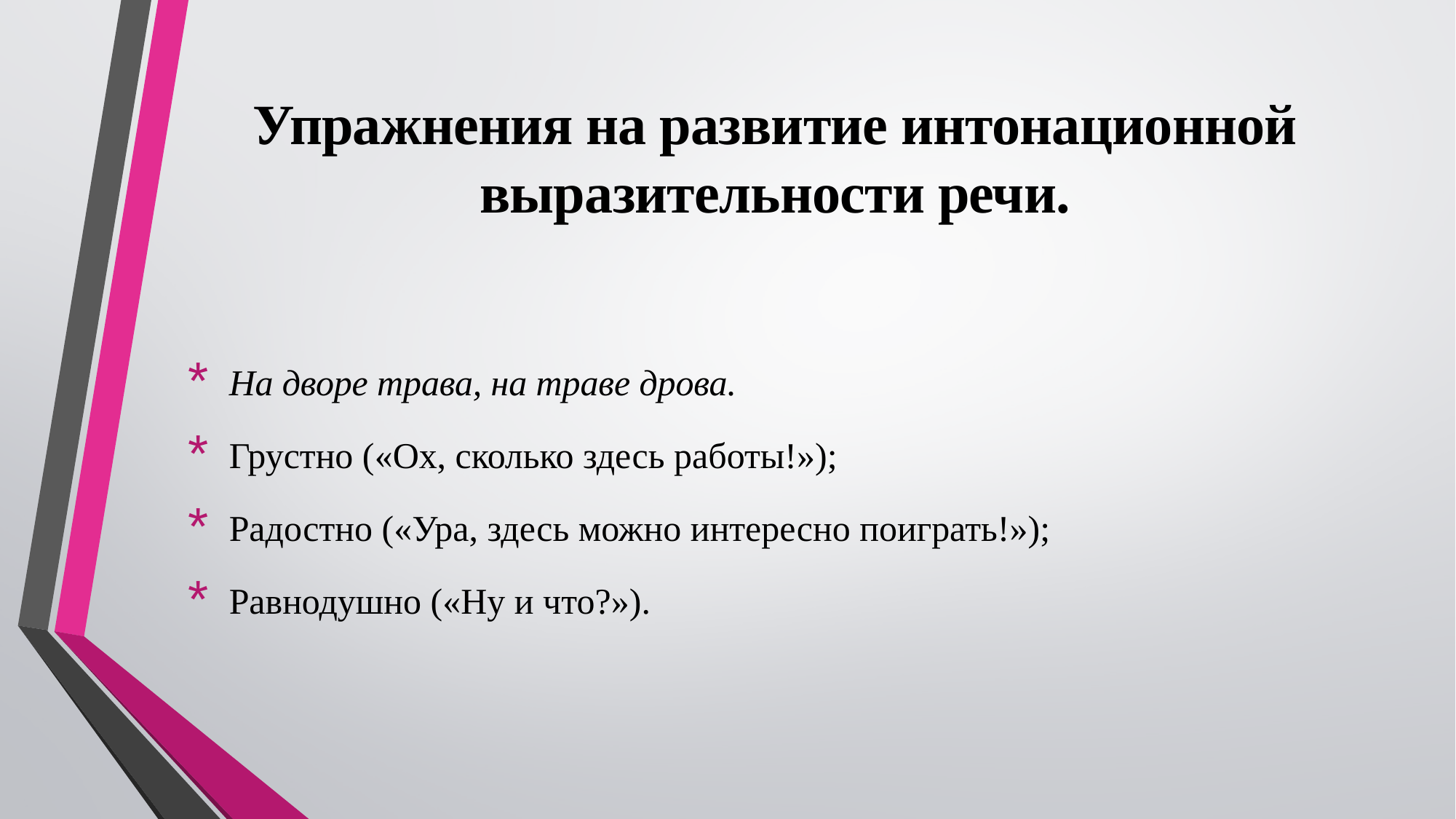

# Упражнения на развитие интонационной выразительности речи.
На дворе трава, на траве дрова.
Грустно («Ох, сколько здесь работы!»);
Радостно («Ура, здесь можно интересно поиграть!»);
Равнодушно («Ну и что?»).